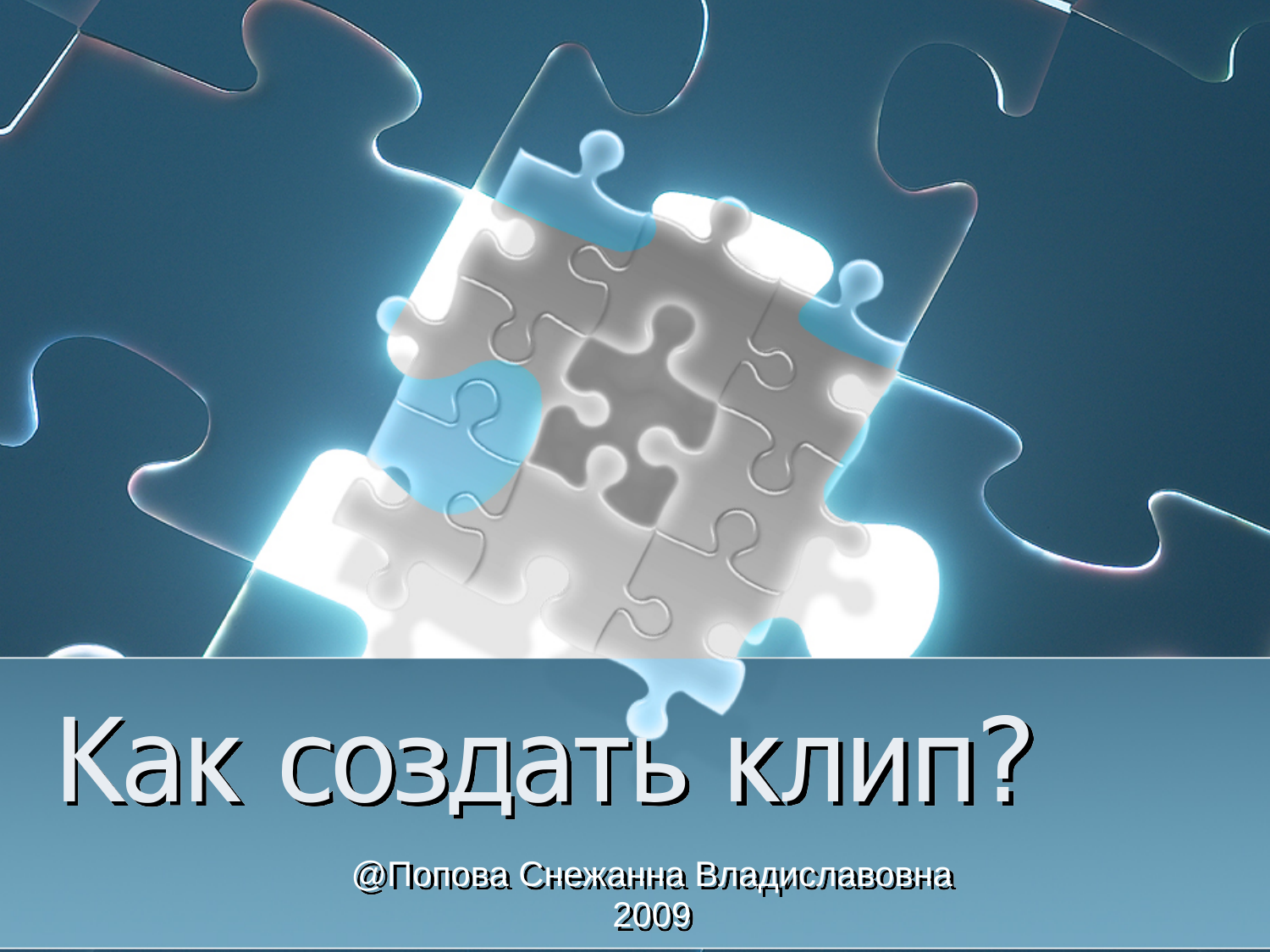

# Как создать клип?
@Попова Снежанна Владиславовна
2009